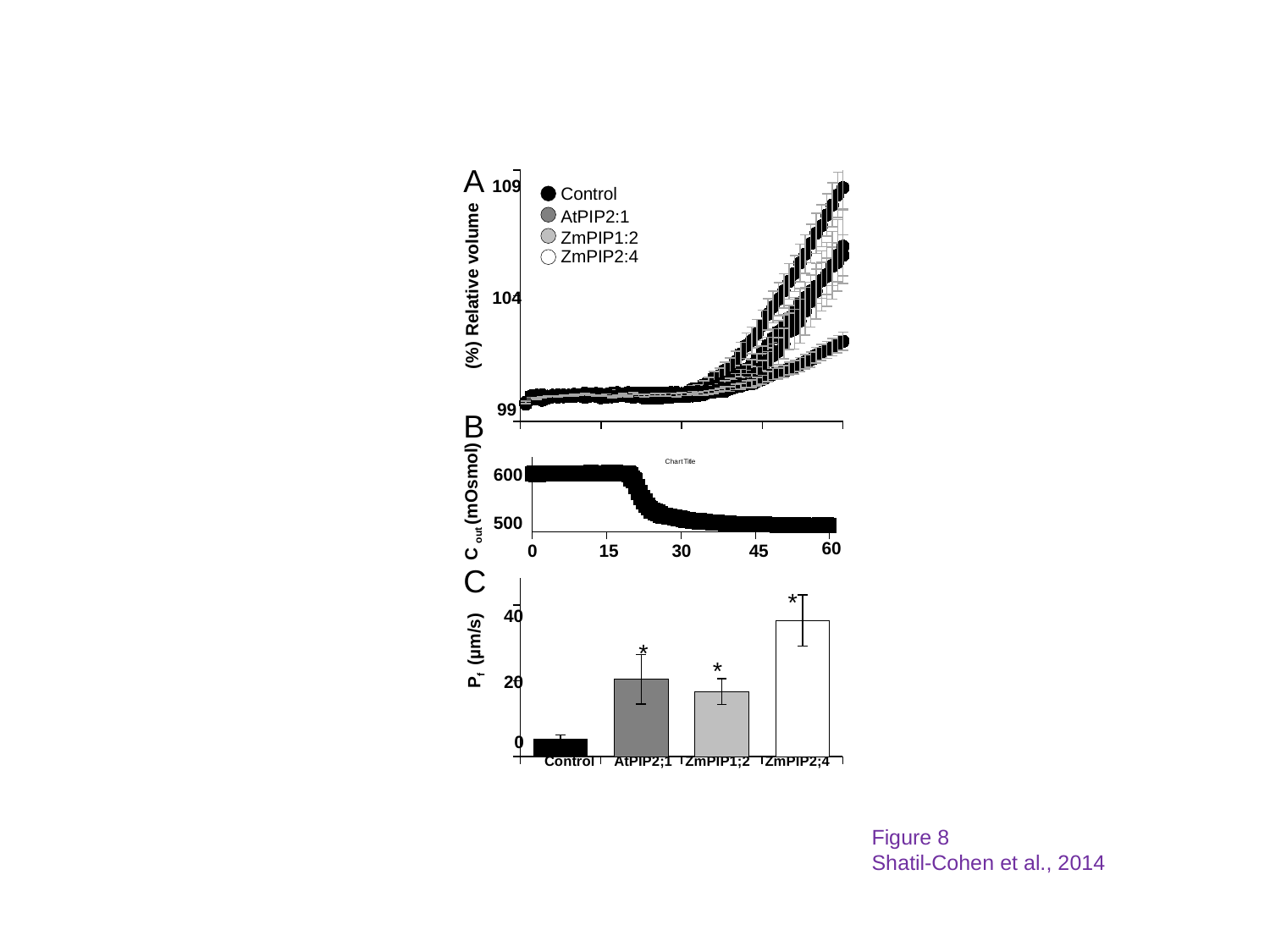

A

### Chart

| Category | control | atpip21 | 1:2 | 2:4 |
|---|---|---|---|---|
109
104
99
Relative volume (%)
Control

AtPIP2:1

ZmPIP1:2

ZmPIP2:4

B

### Chart:

| Category |  |
|---|---|
600
C out (mOsmol)
500
60
0
15
45
30
C
40
 Pf  (µm/s)
20
0

### Chart

| Category | final pf |
|---|---|
| control | 4.7075299999999975 |
| pip21 | 20.39821076923079 |
| 1:2 | 17.141462702702704 |
| 2:4 | 35.892981250000005 |
*
*
*
ZmPIP2;4
Control
ZmPIP1;2
AtPIP2;1
Figure 8
Shatil-Cohen et al., 2014